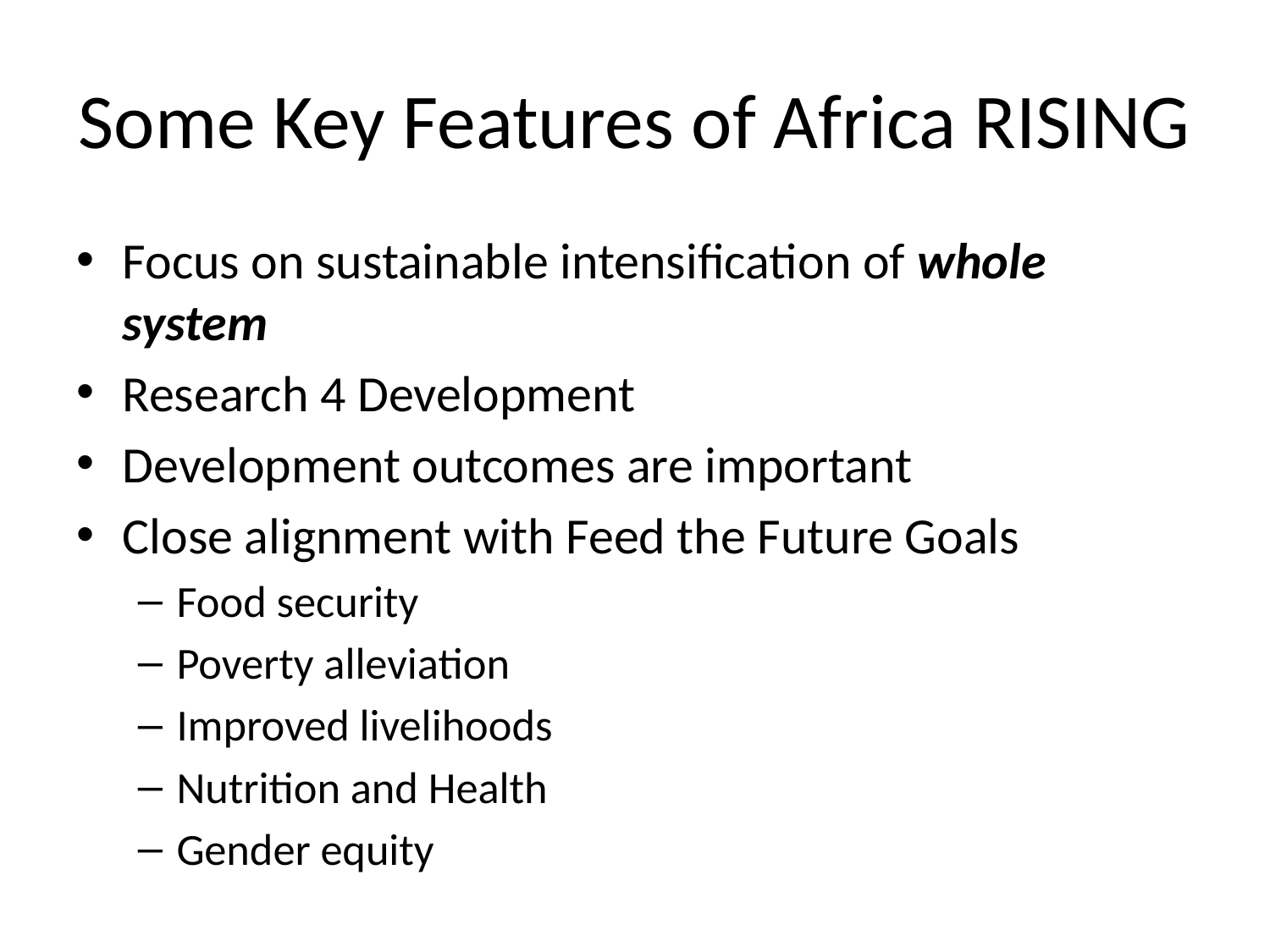

# Some Key Features of Africa RISING
Focus on sustainable intensification of whole system
Research 4 Development
Development outcomes are important
Close alignment with Feed the Future Goals
Food security
Poverty alleviation
Improved livelihoods
Nutrition and Health
Gender equity